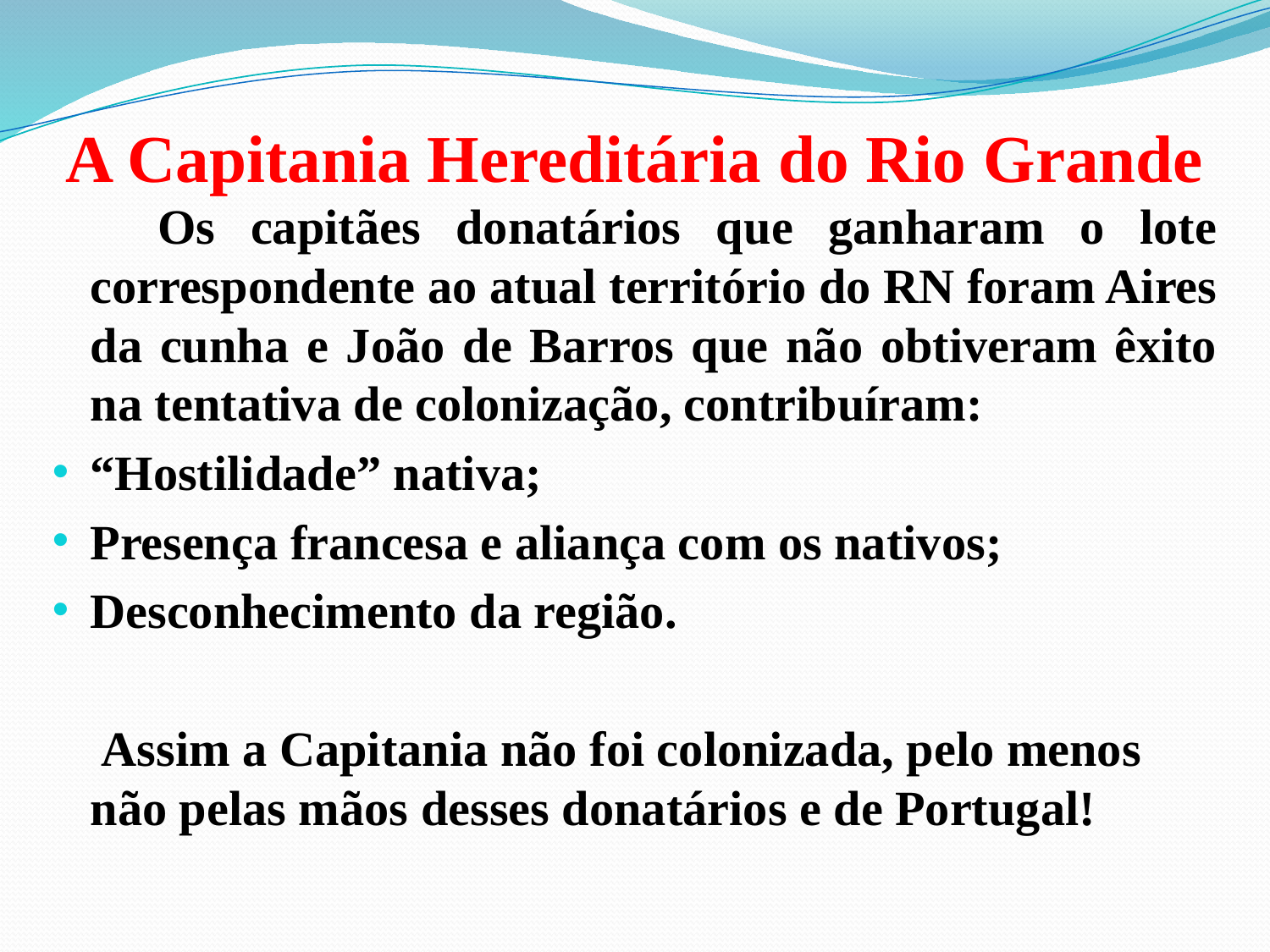

# A Capitania Hereditária do Rio Grande
   Os capitães donatários que ganharam o lote correspondente ao atual território do RN foram Aires da cunha e João de Barros que não obtiveram êxito na tentativa de colonização, contribuíram:
“Hostilidade” nativa;
Presença francesa e aliança com os nativos;
Desconhecimento da região.

    Assim a Capitania não foi colonizada, pelo menos não pelas mãos desses donatários e de Portugal!